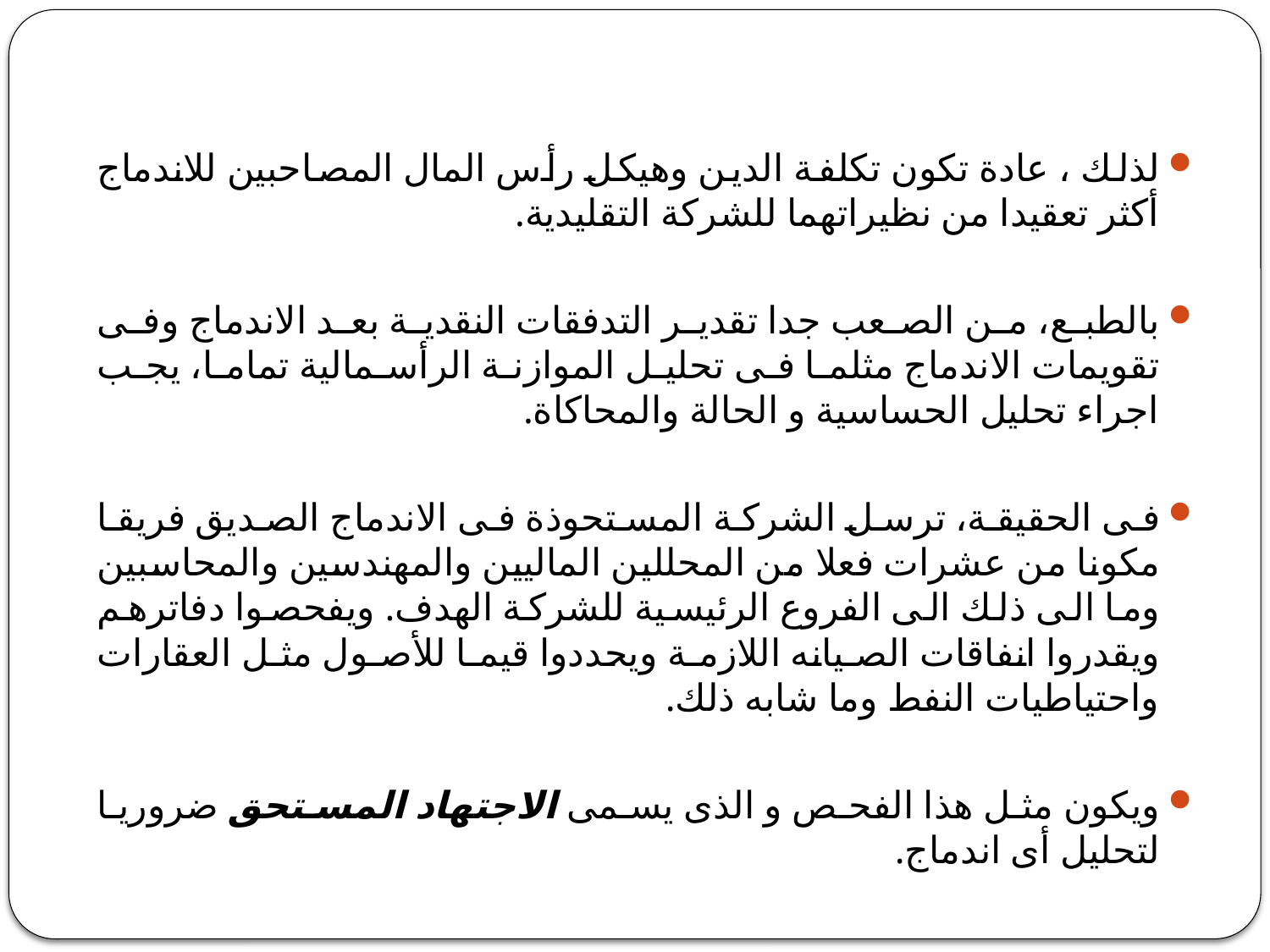

#
لذلك ، عادة تكون تكلفة الدين وهيكل رأس المال المصاحبين للاندماج أكثر تعقيدا من نظيراتهما للشركة التقليدية.

بالطبع، من الصعب جدا تقدير التدفقات النقدية بعد الاندماج وفى تقويمات الاندماج مثلما فى تحليل الموازنة الرأسمالية تماما، يجب اجراء تحليل الحساسية و الحالة والمحاكاة.

فى الحقيقة، ترسل الشركة المستحوذة فى الاندماج الصديق فريقا مكونا من عشرات فعلا من المحللين الماليين والمهندسين والمحاسبين وما الى ذلك الى الفروع الرئيسية للشركة الهدف. ويفحصوا دفاترهم ويقدروا انفاقات الصيانه اللازمة ويحددوا قيما للأصول مثل العقارات واحتياطيات النفط وما شابه ذلك.

ويكون مثل هذا الفحص و الذى يسمى الاجتهاد المستحق ضروريا لتحليل أى اندماج.